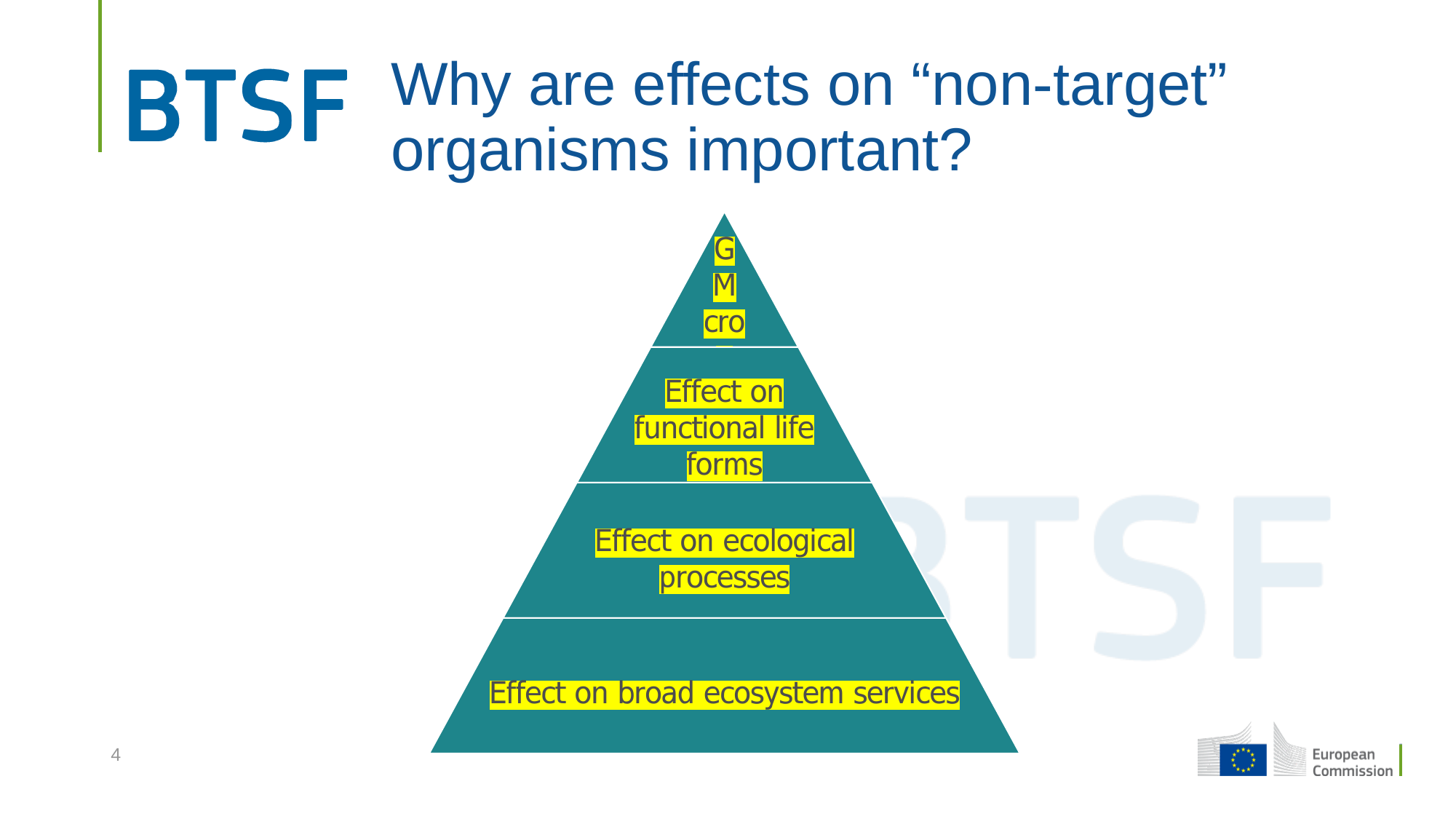

# Why are effects on “non-target” organisms important?
GM crop
Effect on functional life forms
Effect on ecological processes
Effect on broad ecosystem services
4